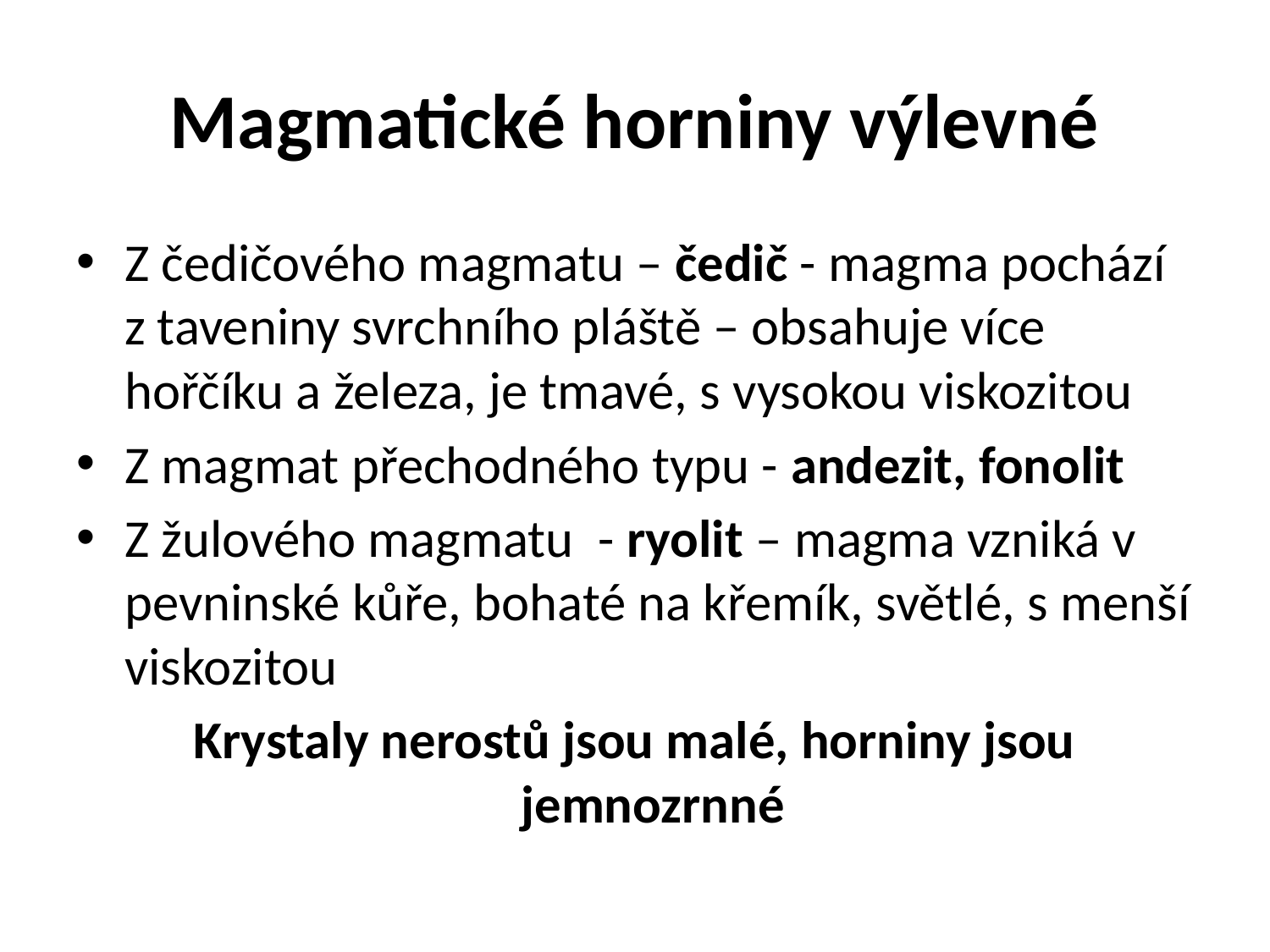

# Magmatické horniny výlevné
Z čedičového magmatu – čedič - magma pochází z taveniny svrchního pláště – obsahuje více hořčíku a železa, je tmavé, s vysokou viskozitou
Z magmat přechodného typu - andezit, fonolit
Z žulového magmatu  - ryolit – magma vzniká v pevninské kůře, bohaté na křemík, světlé, s menší viskozitou
Krystaly nerostů jsou malé, horniny jsou jemnozrnné